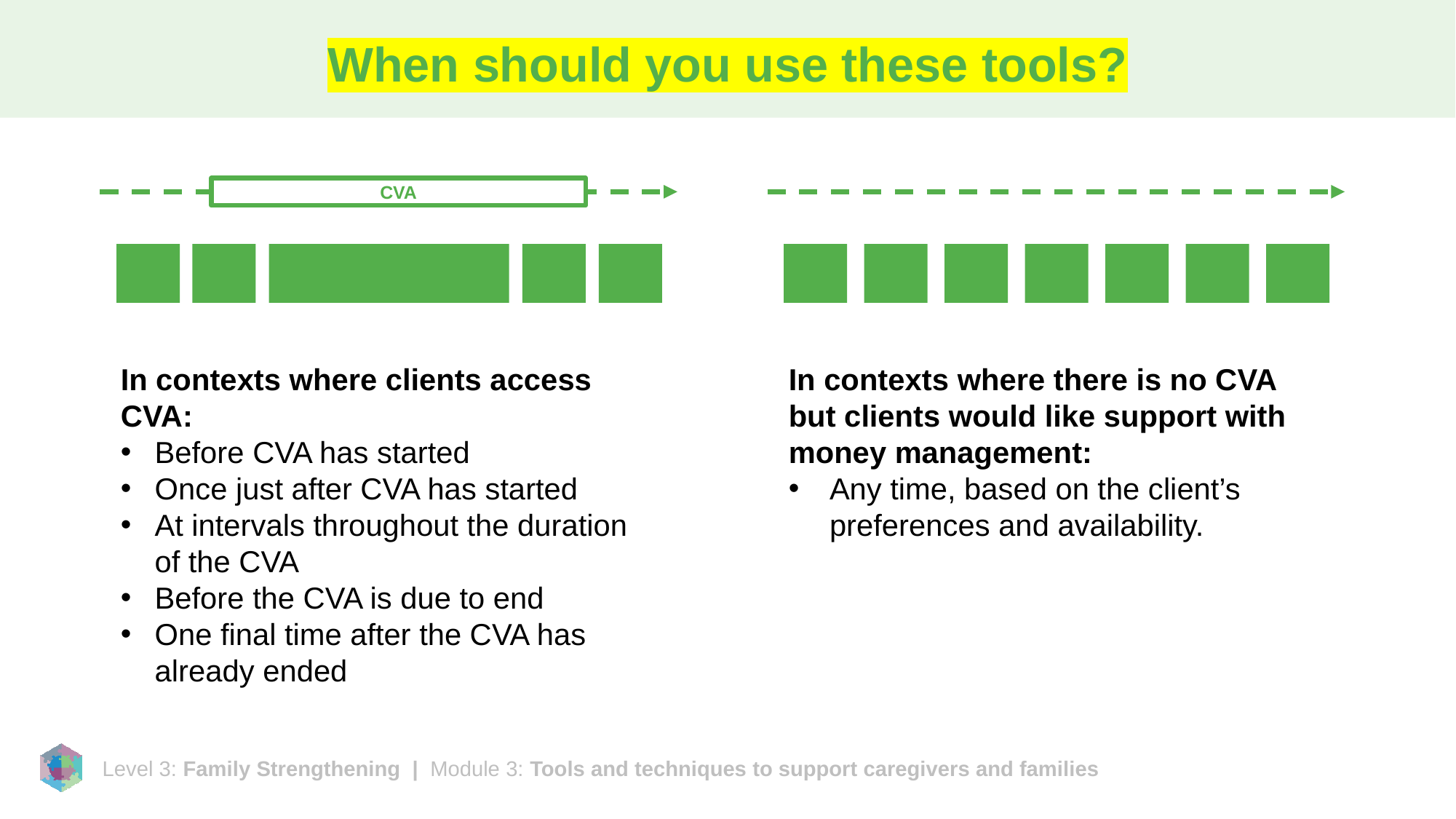

# When should you use these tools?
CVA

In contexts where clients access CVA:
Before CVA has started
Once just after CVA has started
At intervals throughout the duration of the CVA
Before the CVA is due to end
One final time after the CVA has already ended
In contexts where there is no CVA but clients would like support with money management:
Any time, based on the client’s preferences and availability.